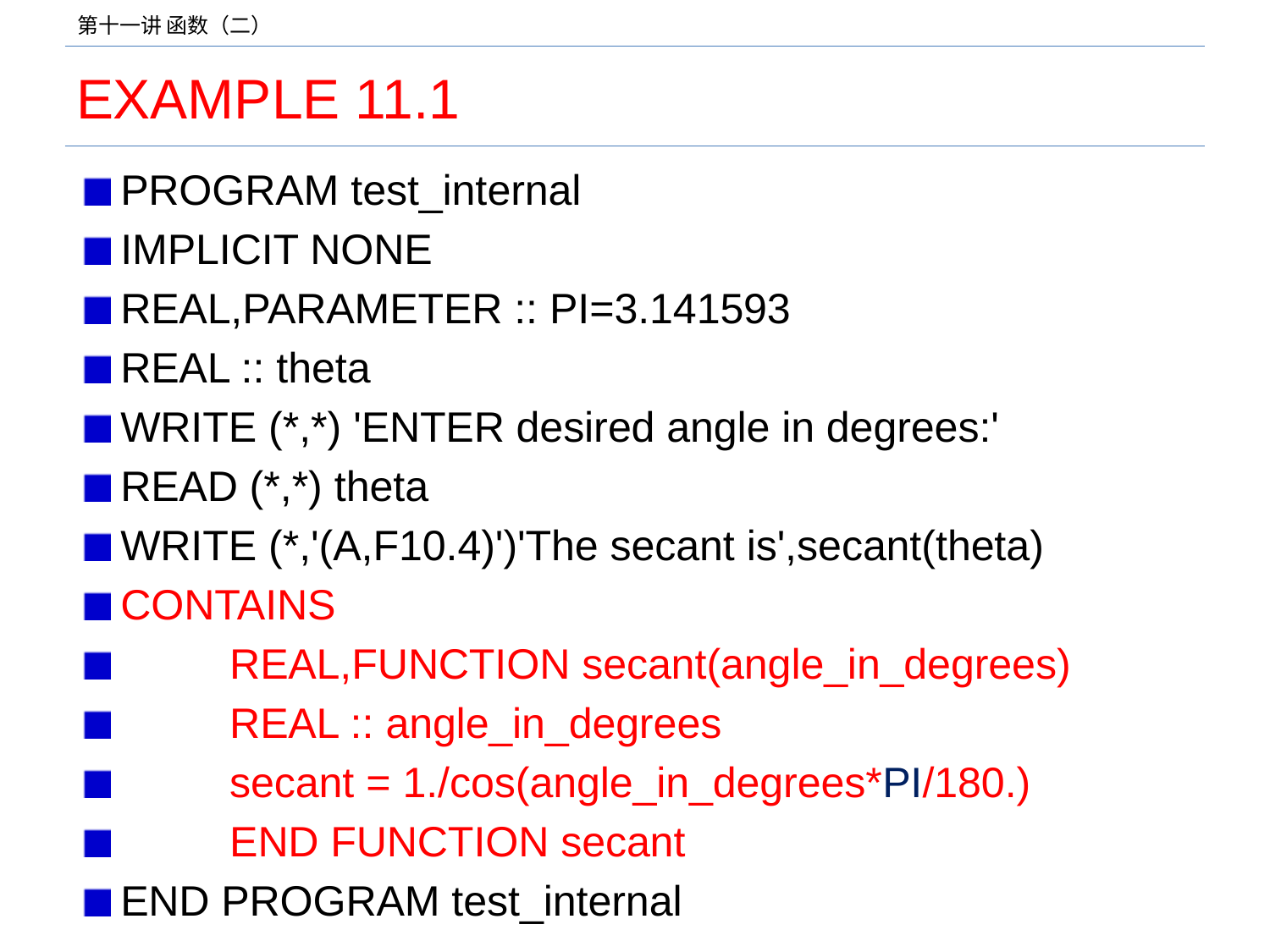

# EXAMPLE 11.1
PROGRAM test_internal
IMPLICIT NONE
REAL,PARAMETER :: PI=3.141593
REAL :: theta
WRITE (*,*) 'ENTER desired angle in degrees:'
READ (*,*) theta
WRITE (*,'(A,F10.4)')'The secant is',secant(theta)
CONTAINS
	REAL,FUNCTION secant(angle_in_degrees)
	REAL :: angle_in_degrees
	secant = 1./cos(angle_in_degrees*PI/180.)
	END FUNCTION secant
END PROGRAM test_internal